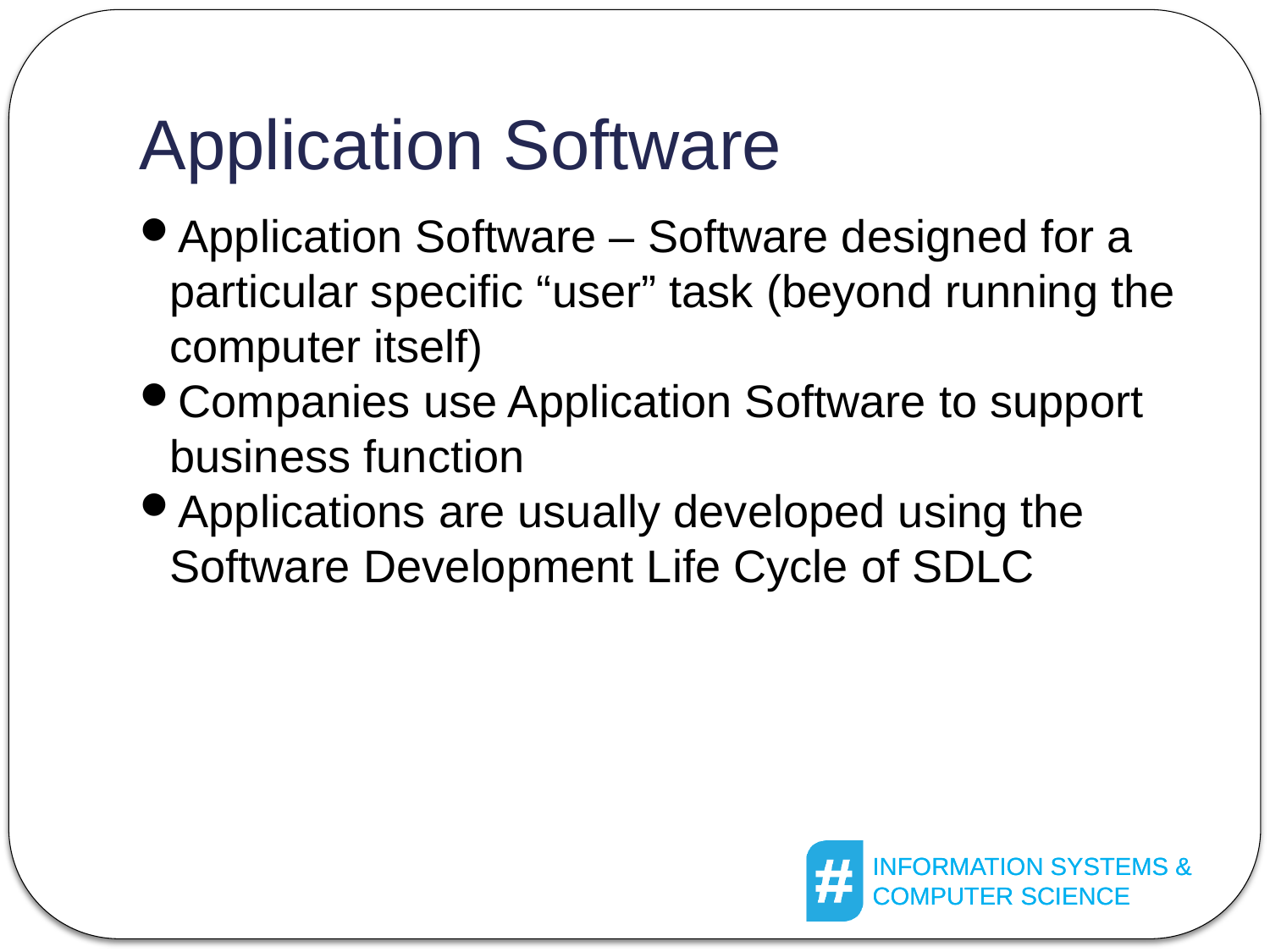

Application Software
Application Software – Software designed for a particular specific “user” task (beyond running the computer itself)
Companies use Application Software to support business function
Applications are usually developed using the Software Development Life Cycle of SDLC